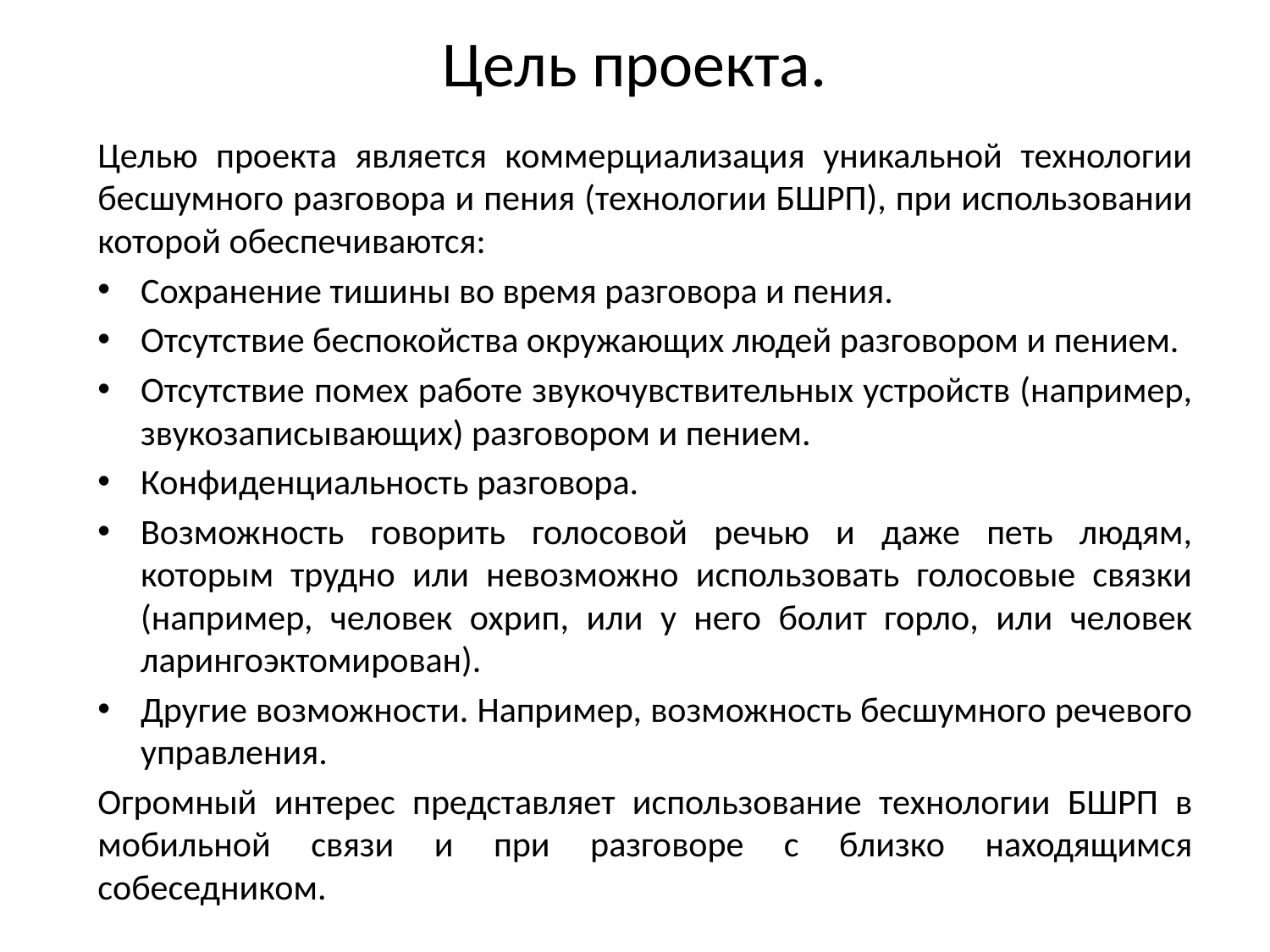

# Цель проекта.
Целью проекта является коммерциализация уникальной технологии бесшумного разговора и пения (технологии БШРП), при использовании которой обеспечиваются:
Сохранение тишины во время разговора и пения.
Отсутствие беспокойства окружающих людей разговором и пением.
Отсутствие помех работе звукочувствительных устройств (например, звукозаписывающих) разговором и пением.
Конфиденциальность разговора.
Возможность говорить голосовой речью и даже петь людям, которым трудно или невозможно использовать голосовые связки (например, человек охрип, или у него болит горло, или человек ларингоэктомирован).
Другие возможности. Например, возможность бесшумного речевого управления.
Огромный интерес представляет использование технологии БШРП в мобильной связи и при разговоре с близко находящимся собеседником.